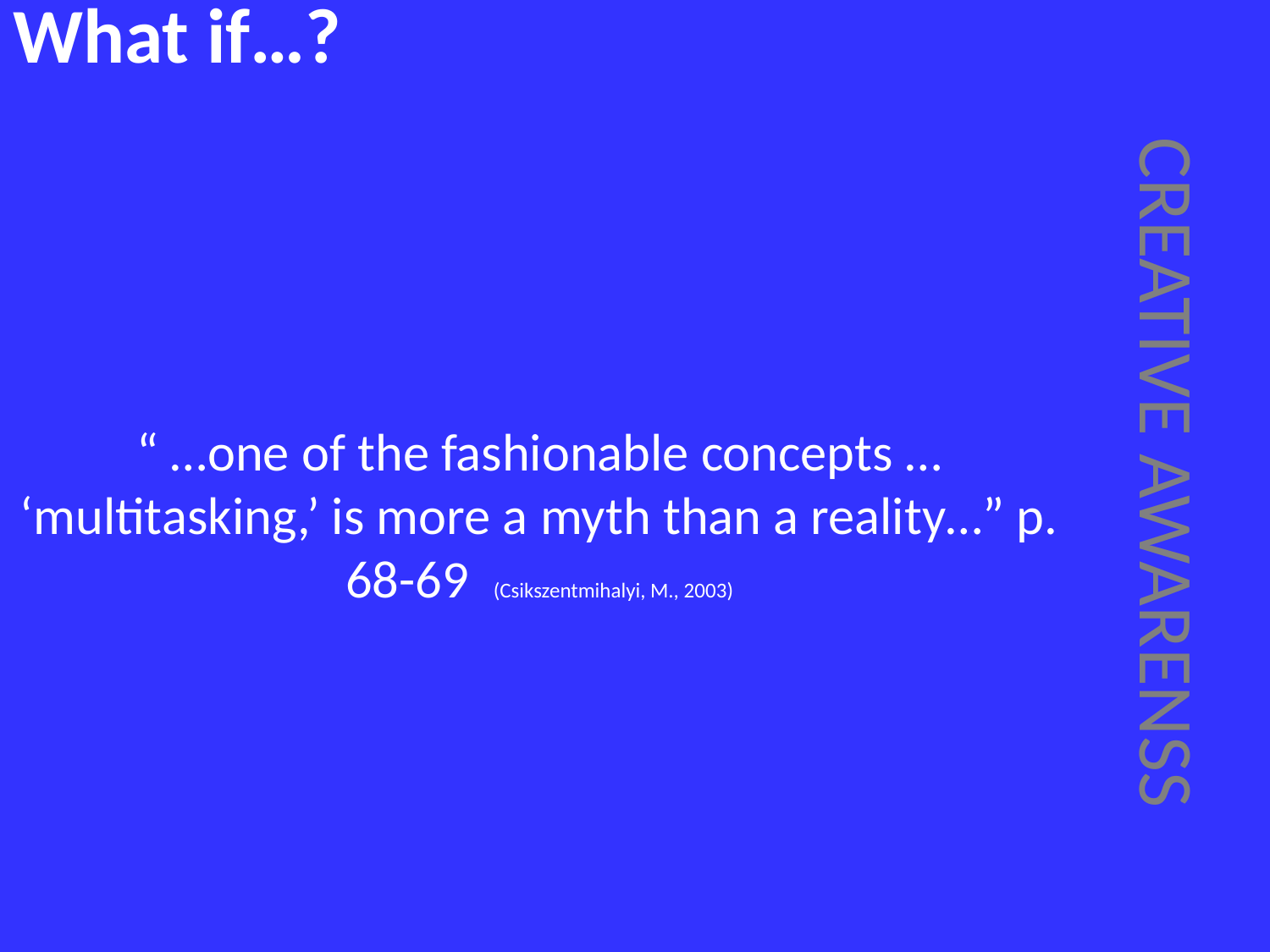

# What if…?
“ …one of the fashionable concepts … ‘multitasking,’ is more a myth than a reality…” p. 68-69  (Csikszentmihalyi, M., 2003)
CREATIVE AWARENSS